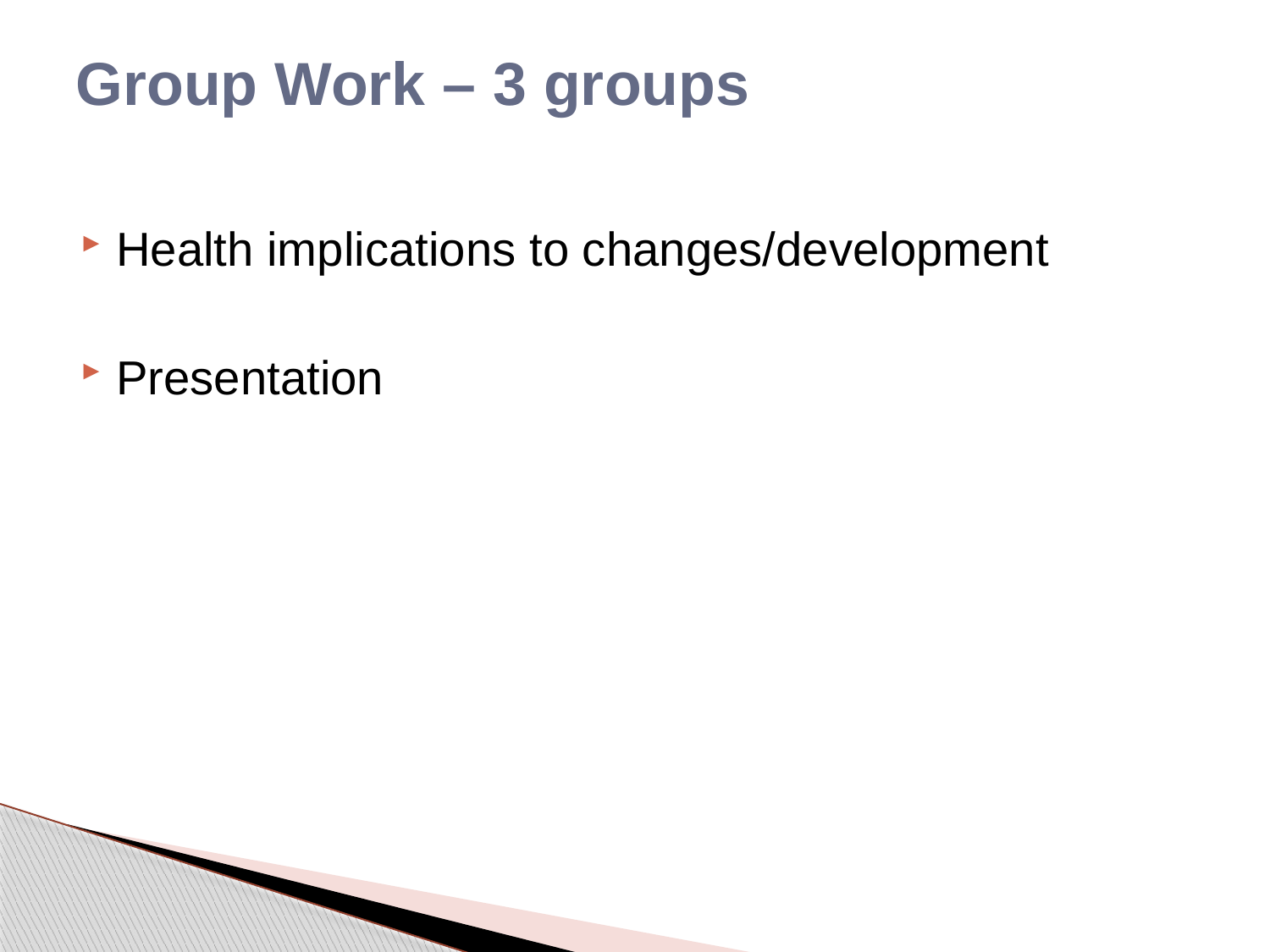

# Group Work – 3 groups

Health implications to changes/development

Presentation